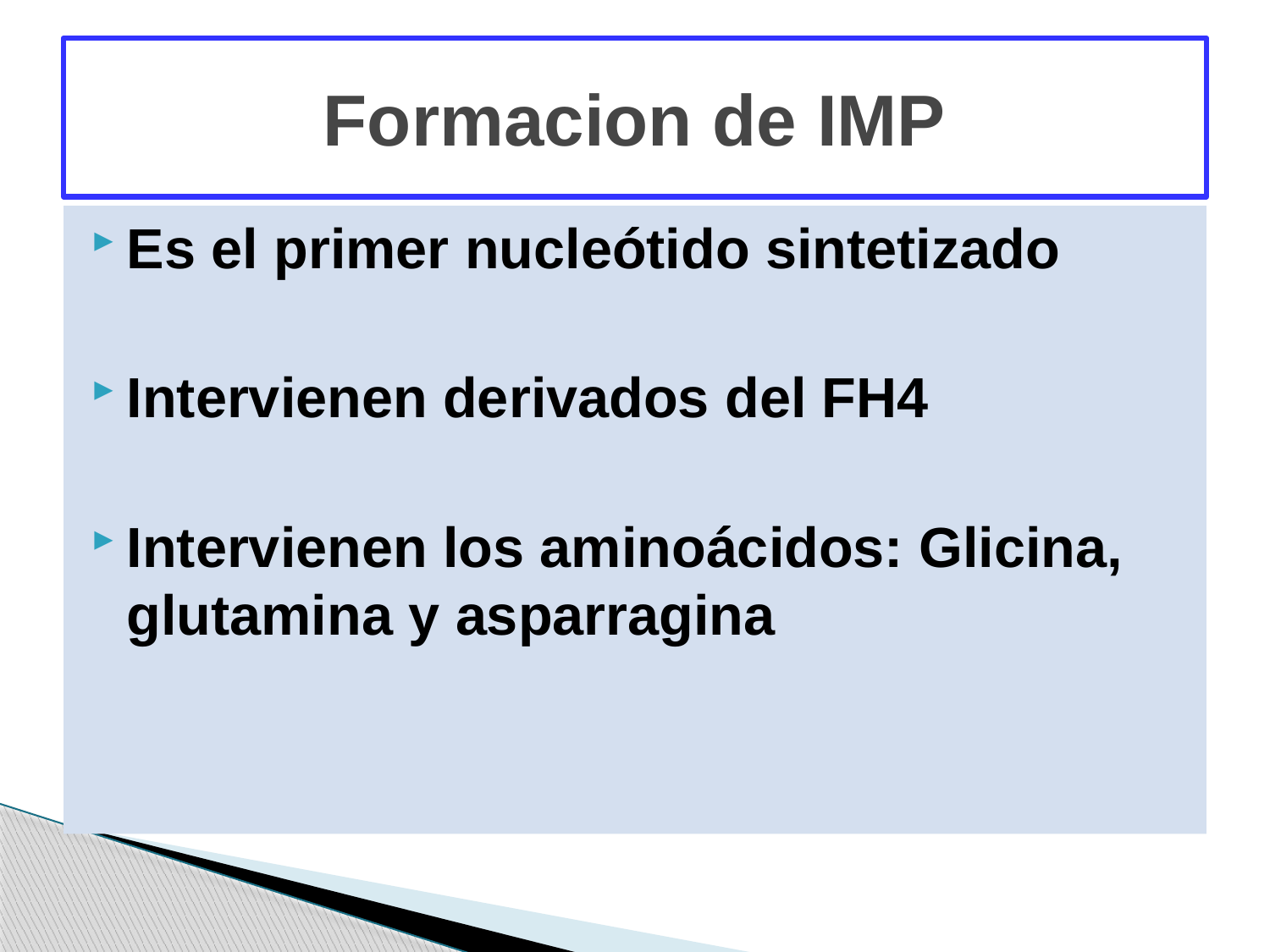

# Formacion de IMP
Es el primer nucleótido sintetizado

Intervienen derivados del FH4

Intervienen los aminoácidos: Glicina, glutamina y asparragina